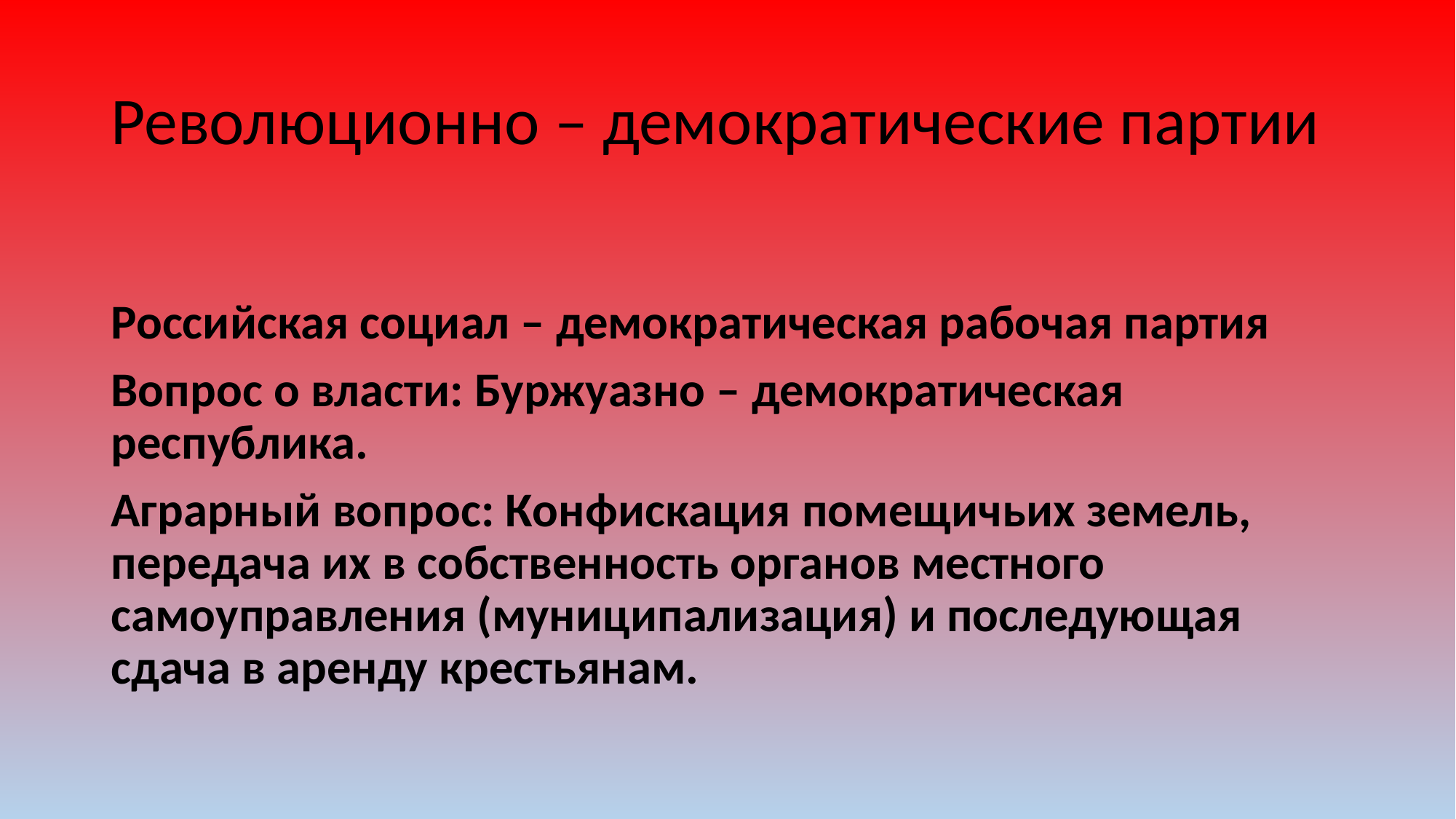

# Революционно – демократические партии

Российская социал – демократическая рабочая партия
Вопрос о власти: Буржуазно – демократическая республика.
Аграрный вопрос: Конфискация помещичьих земель, передача их в собственность органов местного самоуправления (муниципализация) и последующая сдача в аренду крестьянам.